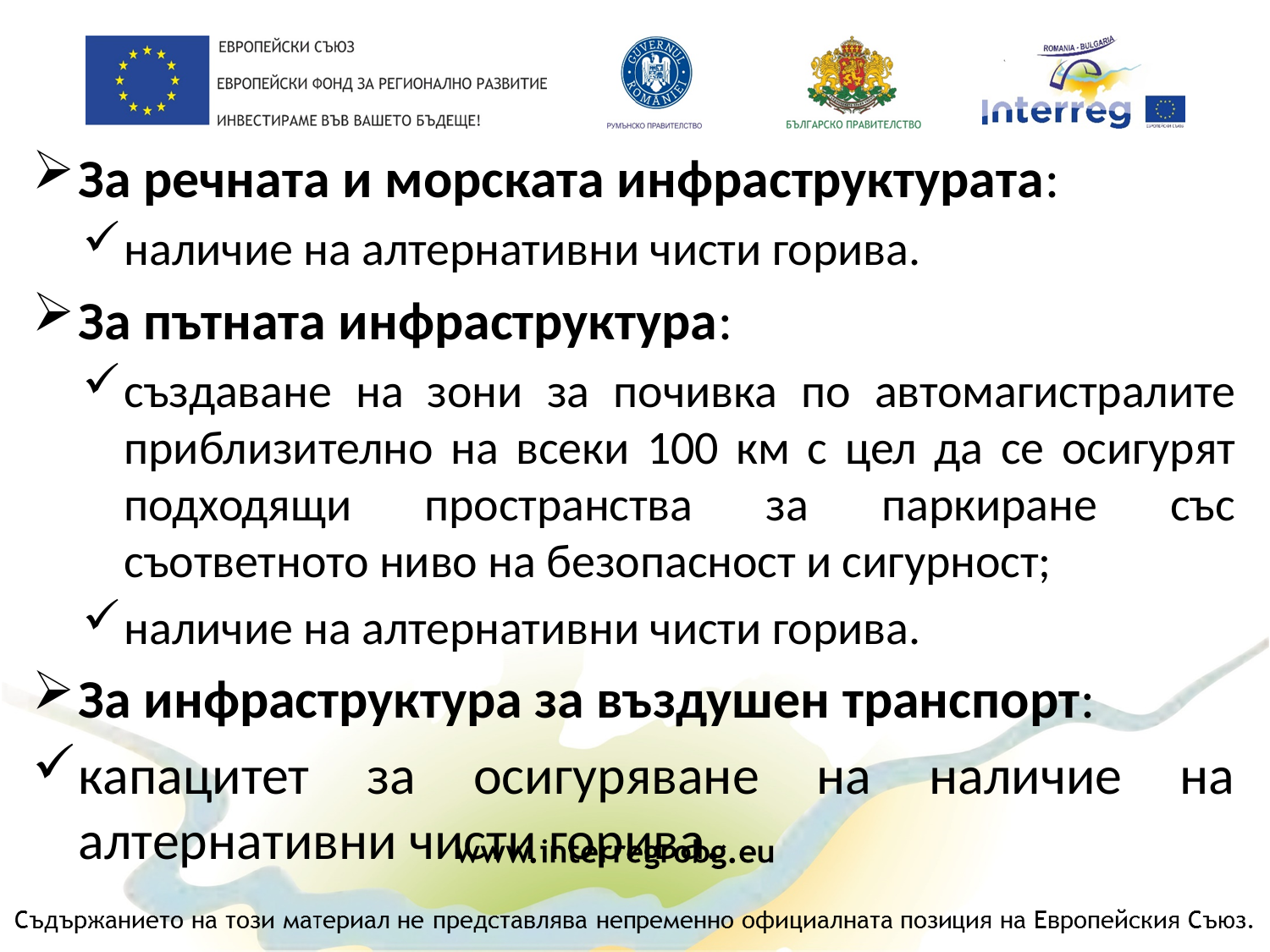

За речната и морската инфраструктурата:
наличие на алтернативни чисти горива.
За пътната инфраструктура:
създаване на зони за почивка по автомагистралите приблизително на всеки 100 км с цел да се осигурят подходящи пространства за паркиране със съответното ниво на безопасност и сигурност;
наличие на алтернативни чисти горива.
За инфраструктура за въздушен транспорт:
капацитет за осигуряване на наличие на алтернативни чисти горива.